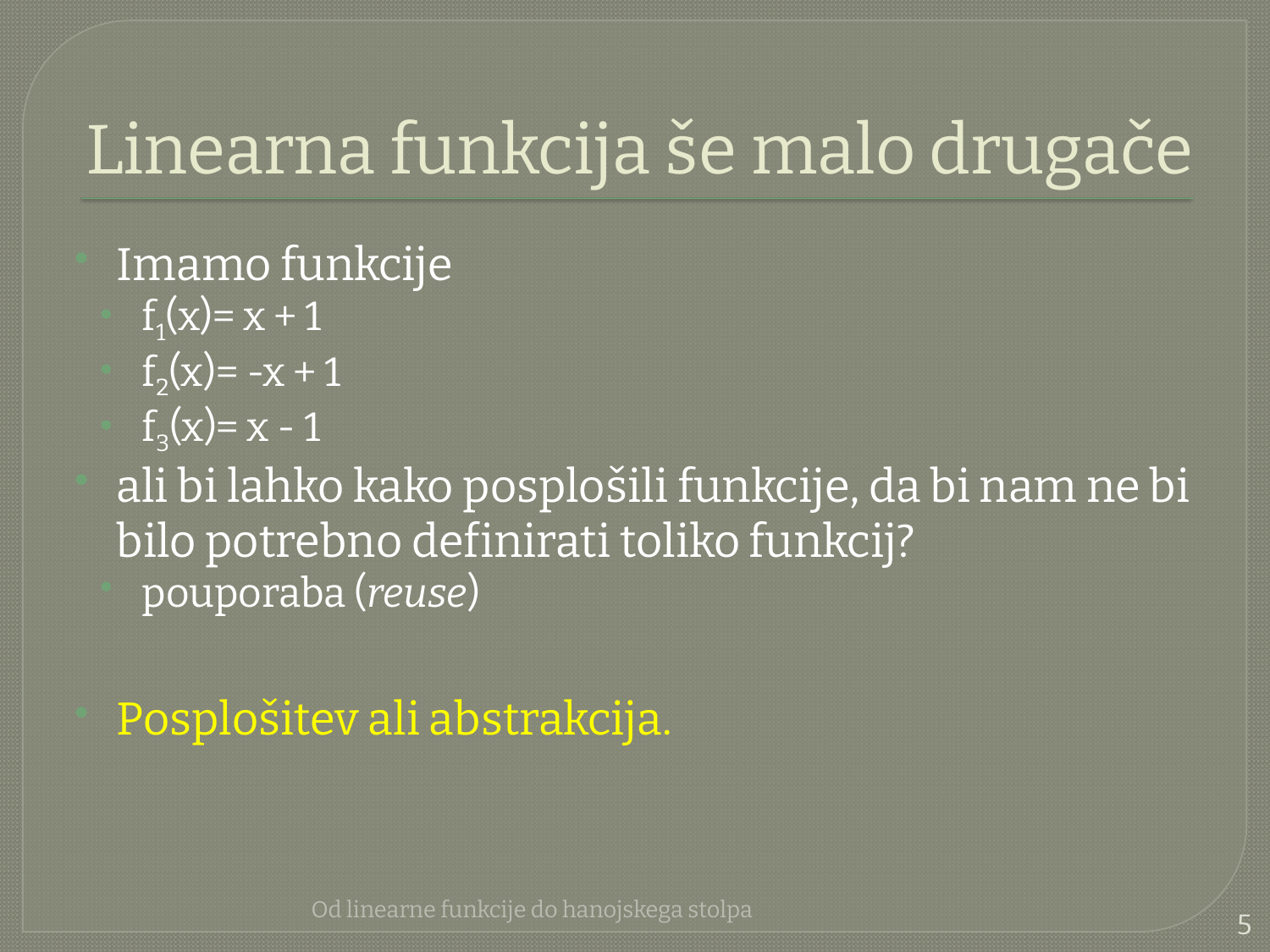

# Linearna funkcija še malo drugače
Imamo funkcije
f1(x)= x + 1
f2(x)= -x + 1
f3(x)= x - 1
ali bi lahko kako posplošili funkcije, da bi nam ne bi bilo potrebno definirati toliko funkcij?
pouporaba (reuse)

Posplošitev ali abstrakcija.
Od linearne funkcije do hanojskega stolpa
5